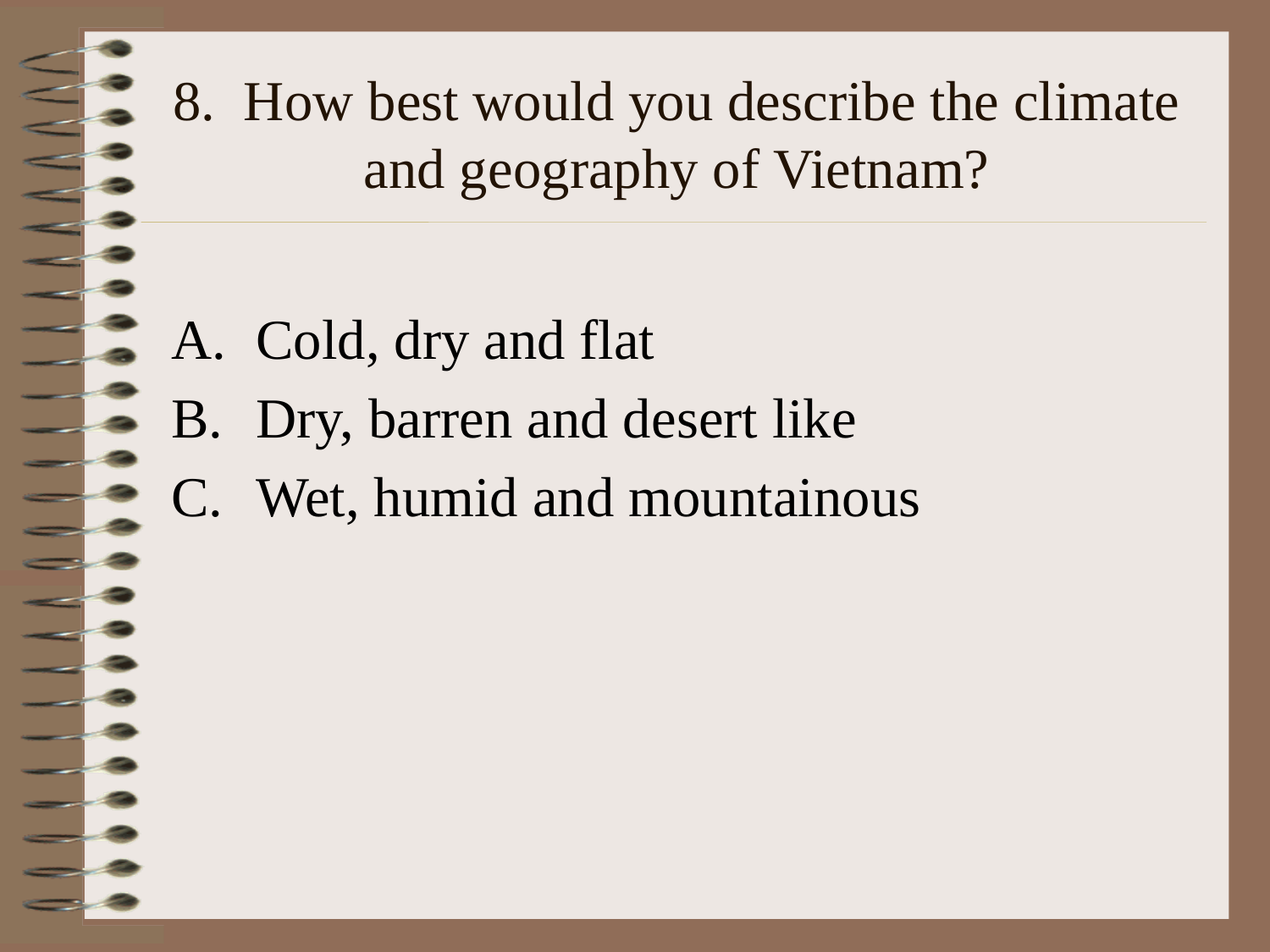

# 8.  How best would you describe the climate and geography of Vietnam?
Cold, dry and flat
Dry, barren and desert like
Wet, humid and mountainous